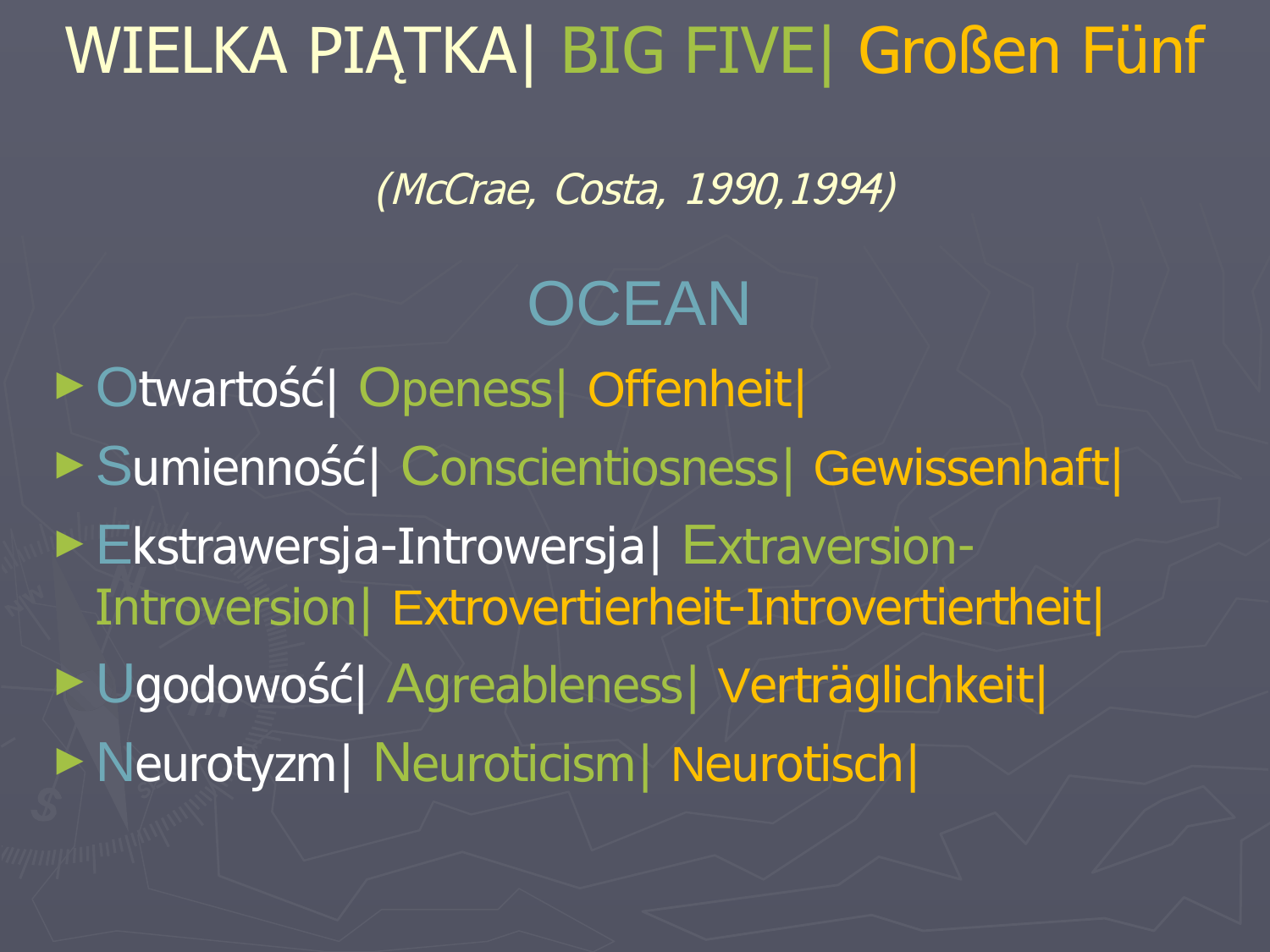

# WIELKA PIĄTKA| BIG FIVE| Großen Fünf (McCrae, Costa, 1990,1994)
OCEAN
Otwartość| Openess| Offenheit|
Sumienność| Conscientiosness| Gewissenhaft|
Ekstrawersja-Introwersja| Extraversion-Introversion| Extrovertierheit-Introvertiertheit|
Ugodowość| Agreableness| Verträglichkeit|
Neurotyzm| Neuroticism| Neurotisch|